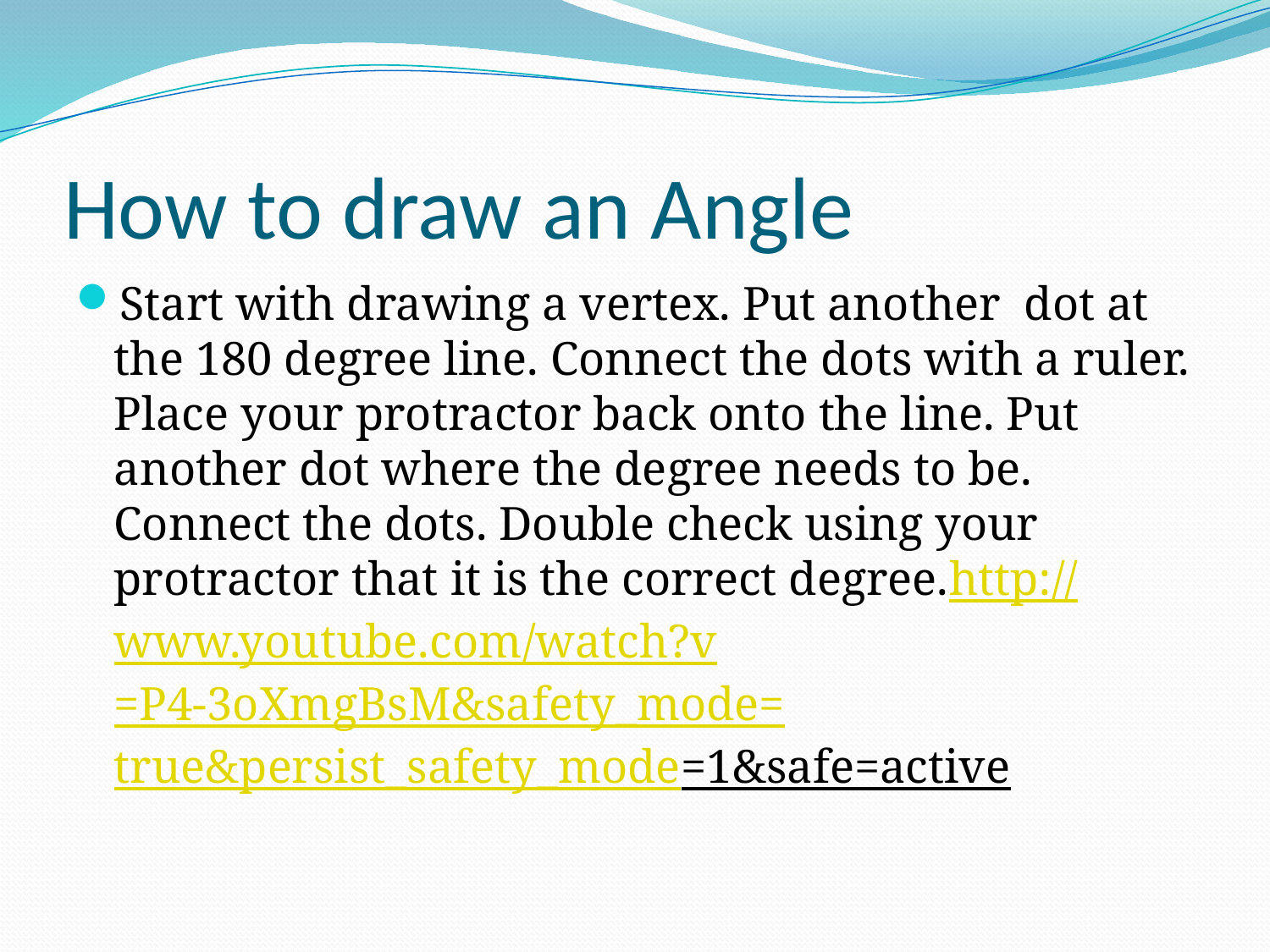

# How to draw an Angle
Start with drawing a vertex. Put another  dot at the 180 degree line. Connect the dots with a ruler. Place your protractor back onto the line. Put another dot where the degree needs to be. Connect the dots. Double check using your protractor that it is the correct degree.http://www.youtube.com/watch?v=P4-3oXmgBsM&safety_mode=true&persist_safety_mode=1&safe=active